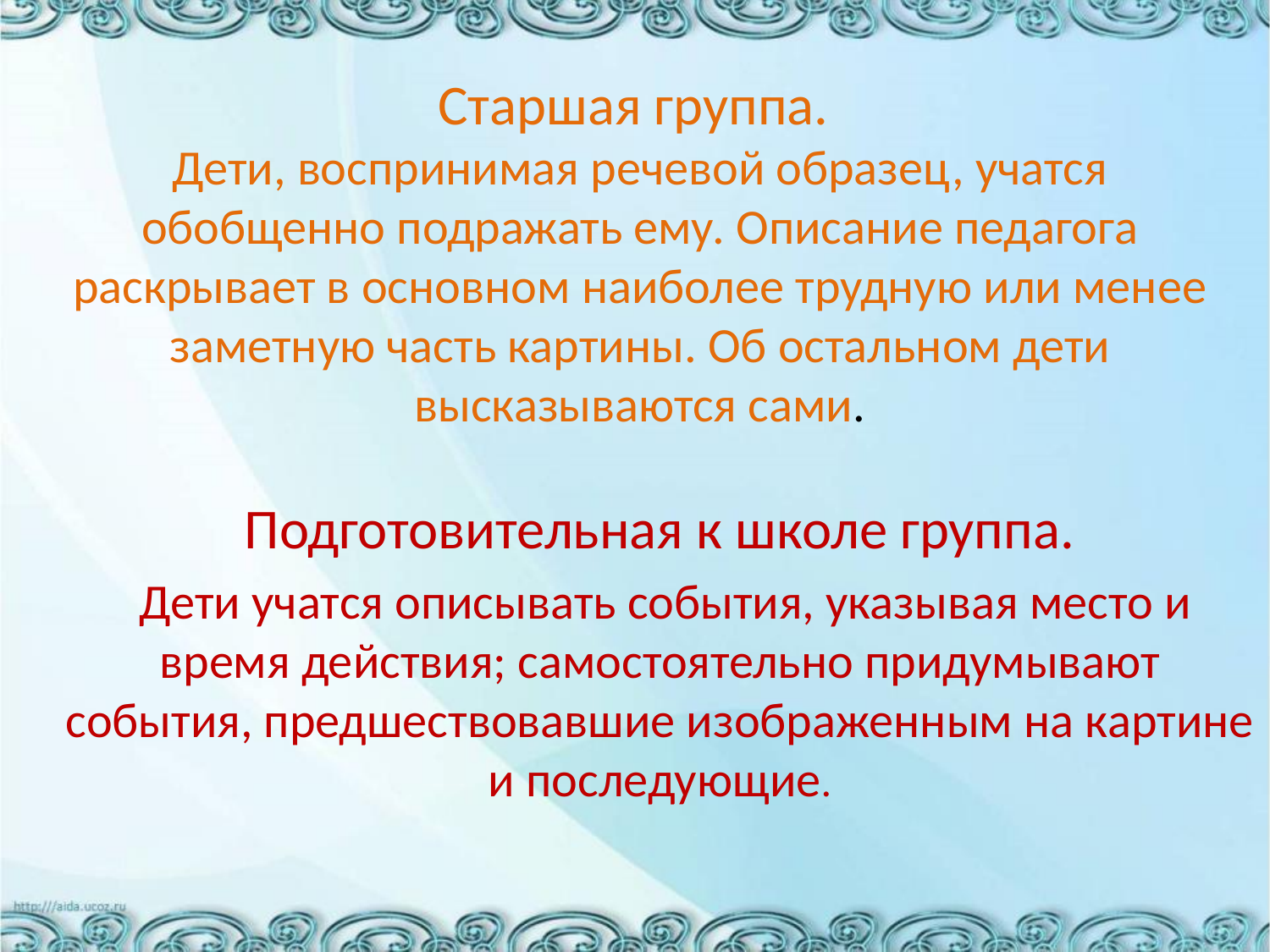

# Старшая группа. Дети, воспринимая речевой образец, учатся обобщенно подражать ему. Описание педагога раскрывает в основном наиболее трудную или менее заметную часть картины. Об остальном дети высказываются сами.
Подготовительная к школе группа.
 Дети учатся описывать события, указывая место и время действия; самостоятельно придумывают события, предшествовавшие изображенным на картине и последующие.